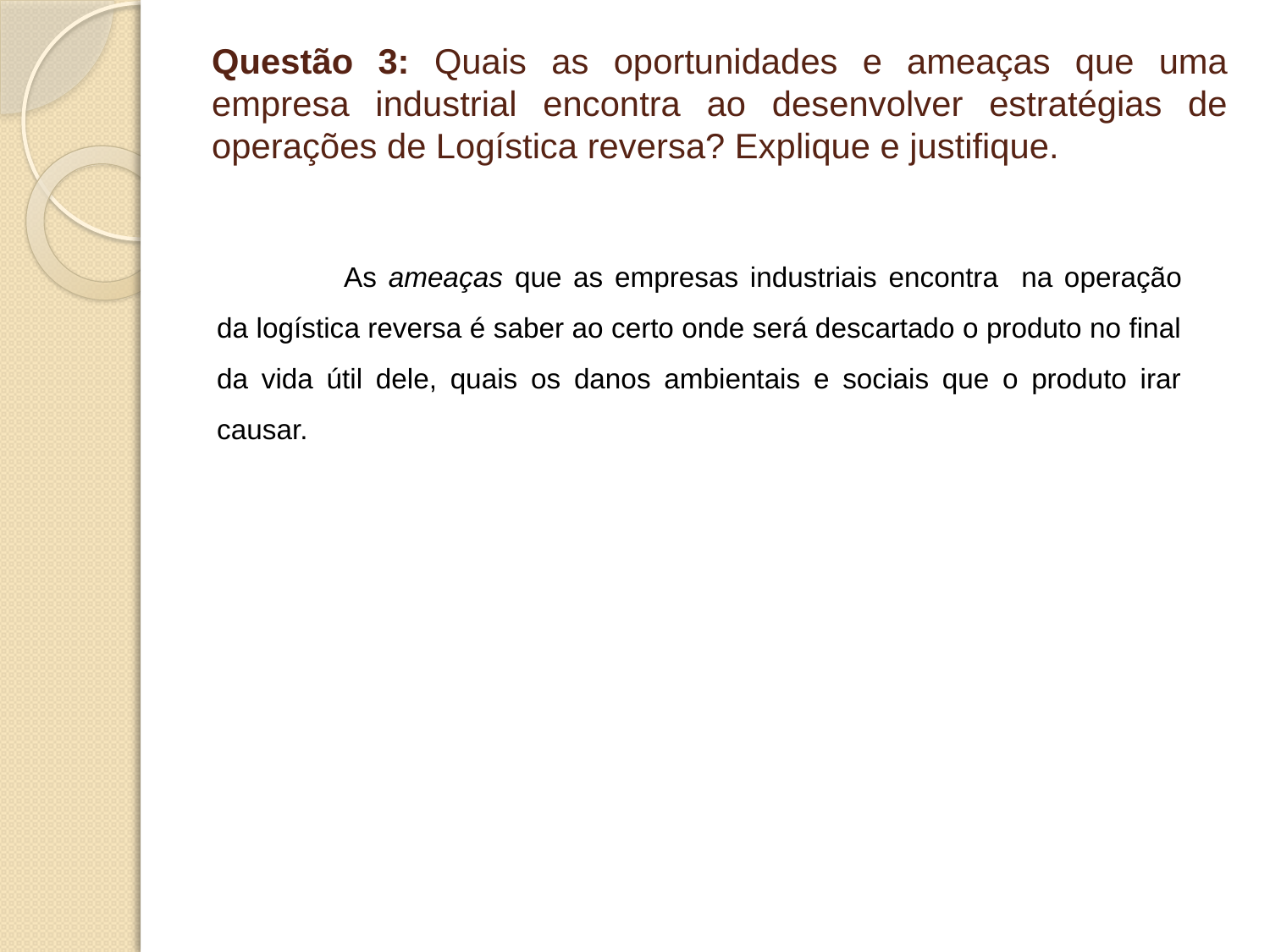

# Questão 3: Quais as oportunidades e ameaças que uma empresa industrial encontra ao desenvolver estratégias de operações de Logística reversa? Explique e justifique.
		As ameaças que as empresas industriais encontra  na operação da logística reversa é saber ao certo onde será descartado o produto no final da vida útil dele, quais os danos ambientais e sociais que o produto irar causar.